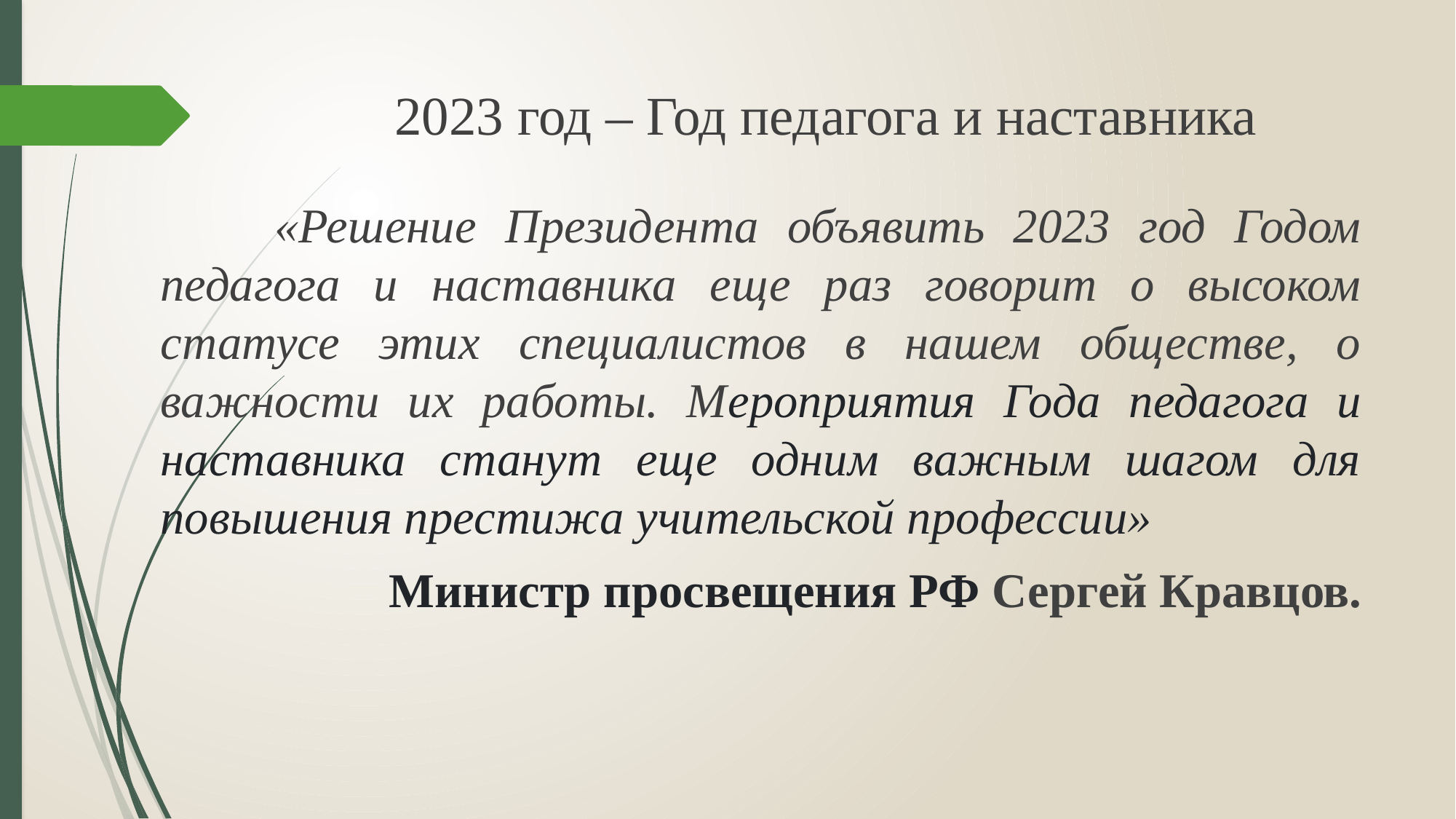

# 2023 год – Год педагога и наставника
    «Решение Президента объявить 2023 год Годом педагога и наставника еще раз говорит о высоком статусе этих специалистов в нашем обществе, о важности их работы. Мероприятия Года педагога и наставника станут еще одним важным шагом для повышения престижа учительской профессии»
Министр просвещения РФ Сергей Кравцов.